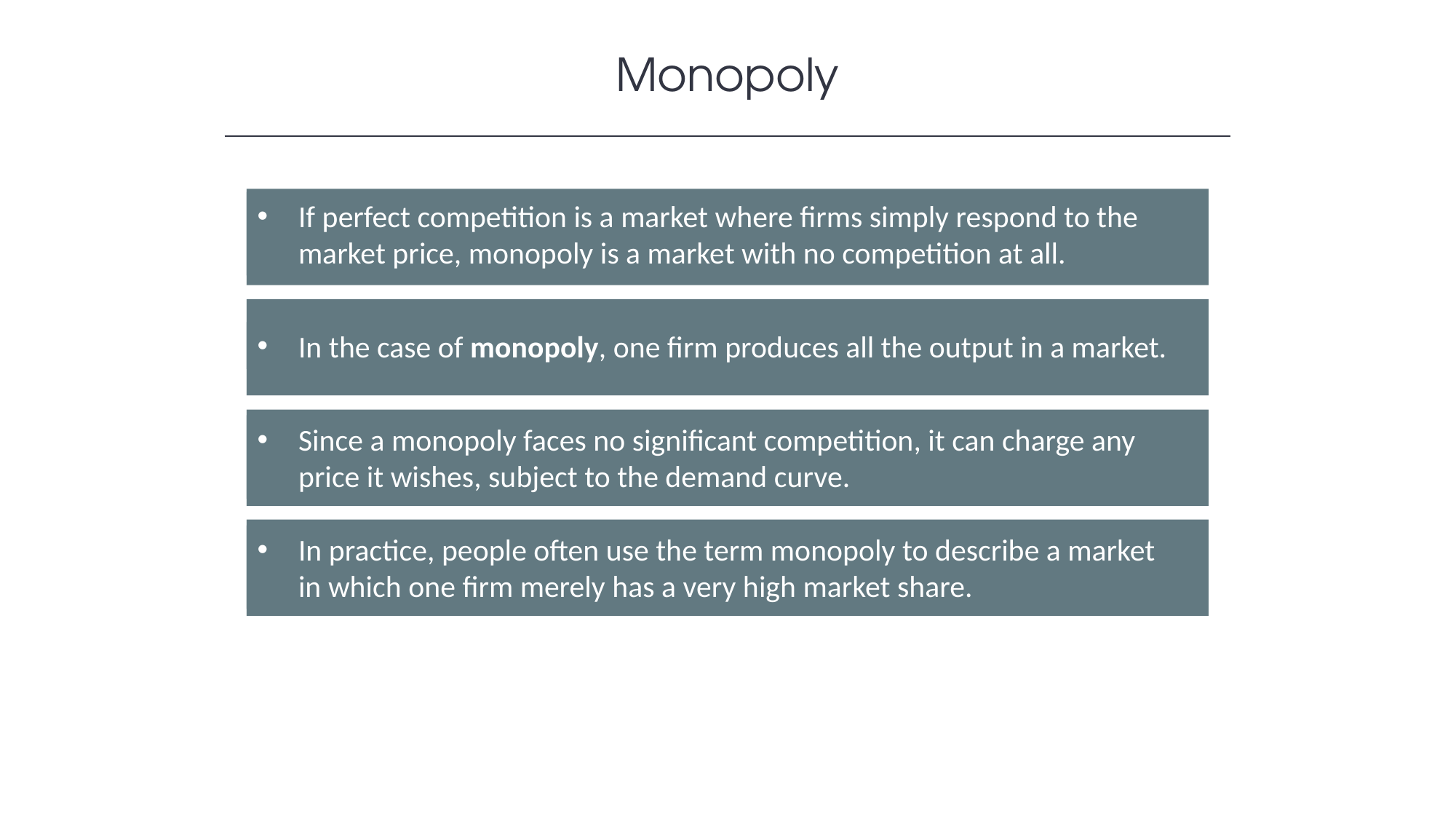

Monopoly

If perfect competition is a market where firms simply respond to the market price, monopoly is a market with no competition at all.

In the case of monopoly, one firm produces all the output in a market.

Since a monopoly faces no significant competition, it can charge any price it wishes, subject to the demand curve.

In practice, people often use the term monopoly to describe a market in which one firm merely has a very high market share.